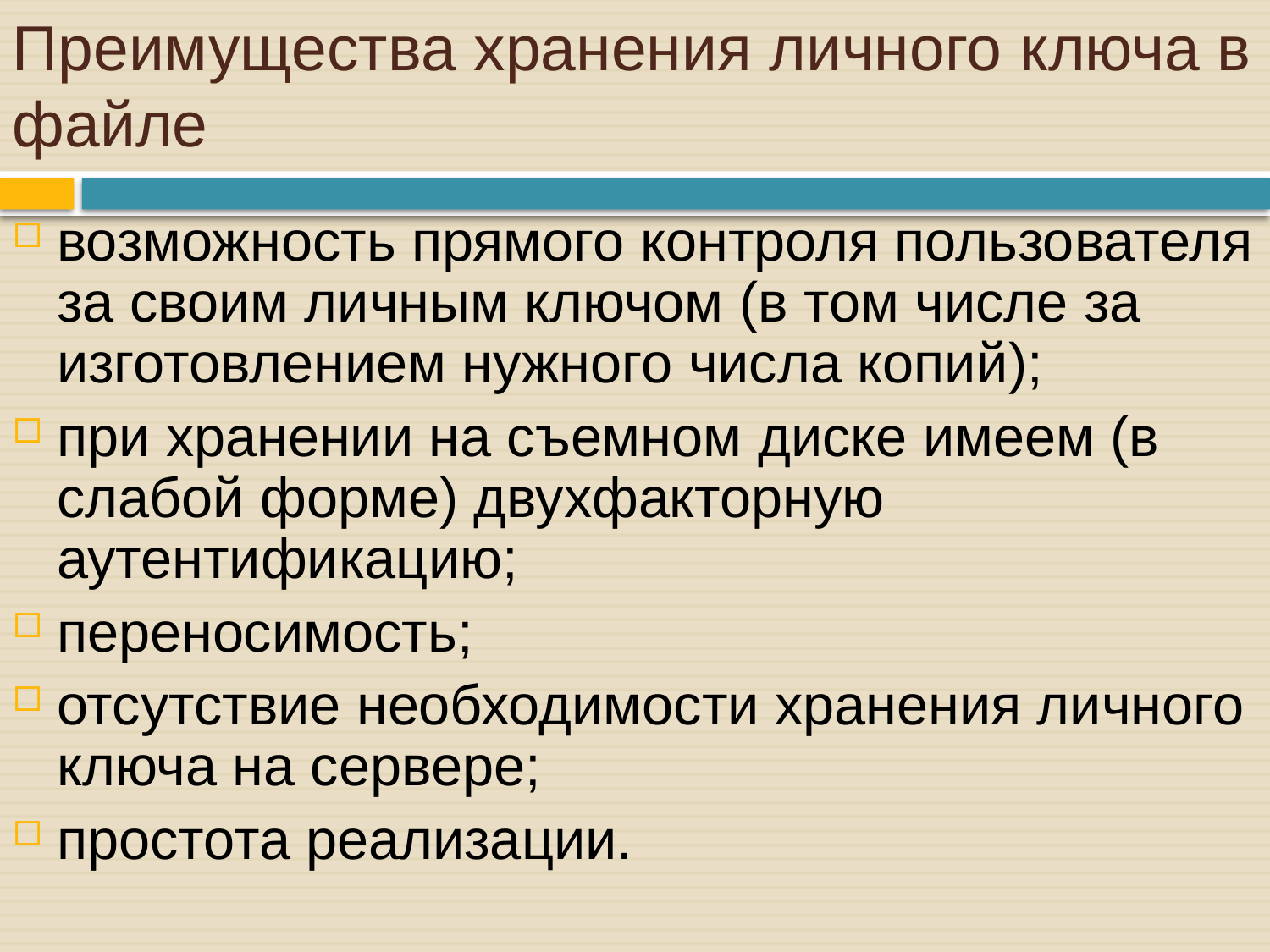

# Преимущества хранения личного ключа в файле
возможность прямого контроля пользователя за своим личным ключом (в том числе за изготовлением нужного числа копий);
при хранении на съемном диске имеем (в слабой форме) двухфакторную аутентификацию;
переносимость;
отсутствие необходимости хранения личного ключа на сервере;
простота реализации.